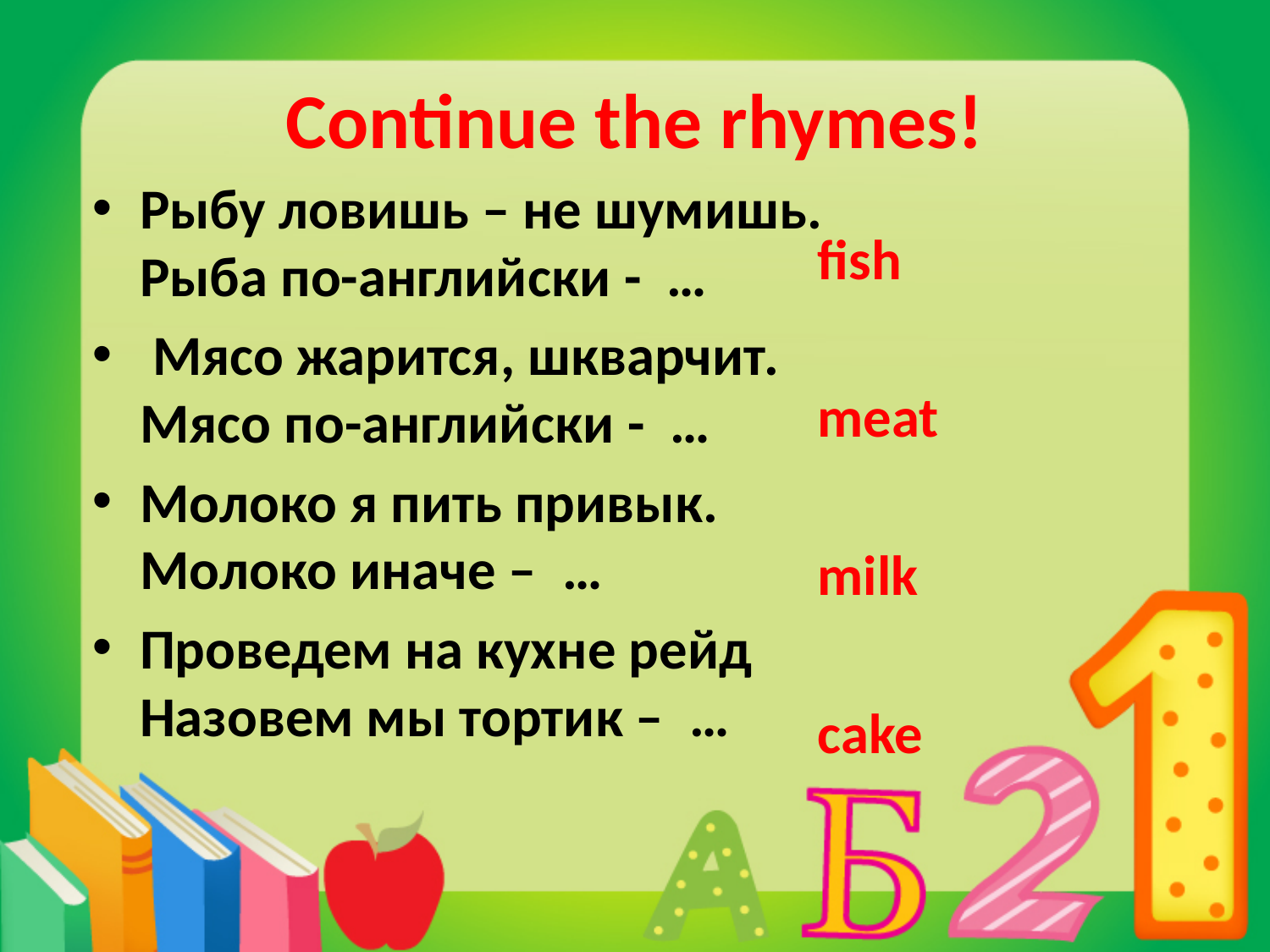

# Continue the rhymes!

fish

meat

milk

cake
Рыбу ловишь – не шумишь.
Рыба по-английски -  …
 Мясо жарится, шкварчит.
Мясо по-английски -  …
Молоко я пить привык.
Молоко иначе –  …
Проведем на кухне рейд
Назовем мы тортик –  …